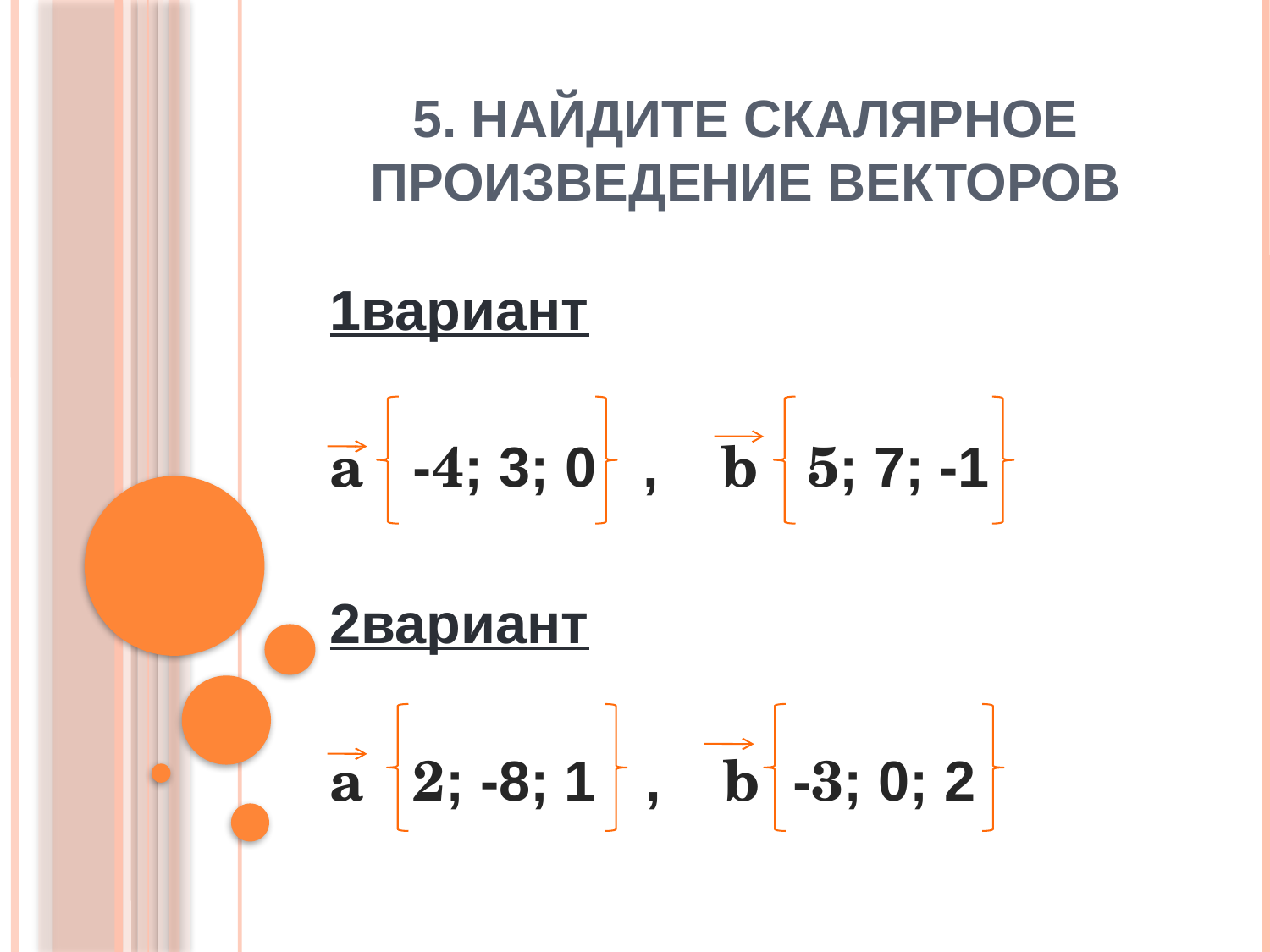

# 5. Найдите скалярное произведение векторов
1вариант

a   -4; 3; 0   ,    b   5; 7; -1

2вариант

a   2; -8; 1   ,    b  -3; 0; 2